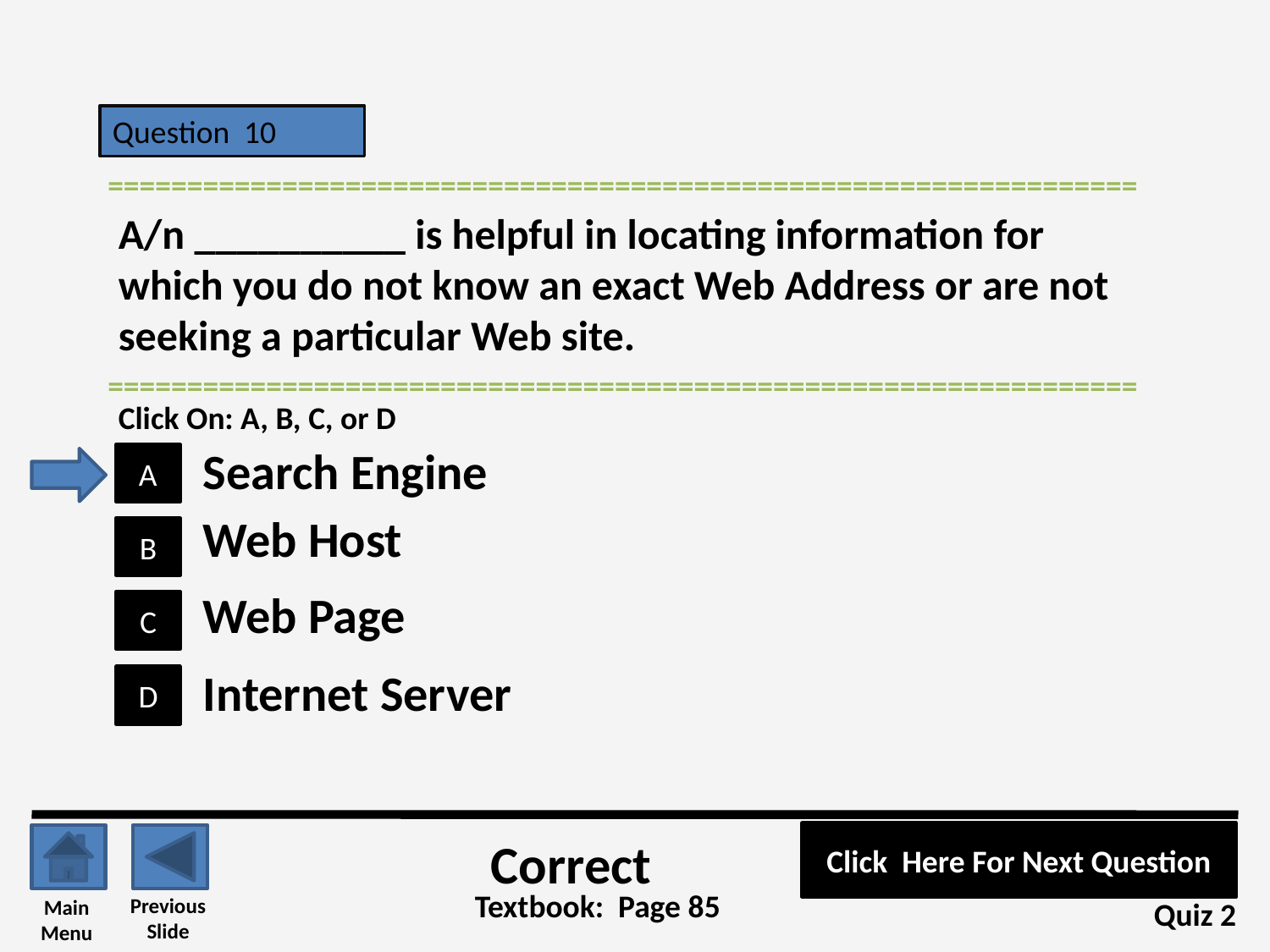

Question  10
=================================================================
A/n __________ is helpful in locating information for which you do not know an exact Web Address or are not seeking a particular Web site.
=================================================================
Click On: A, B, C, or D
Search Engine
A

Web Host
B

Web Page
C

Internet Server
D
Click  Here For Next Question

Correct
Textbook:  Page 85
Previous
Slide
Main
Menu
Quiz 2